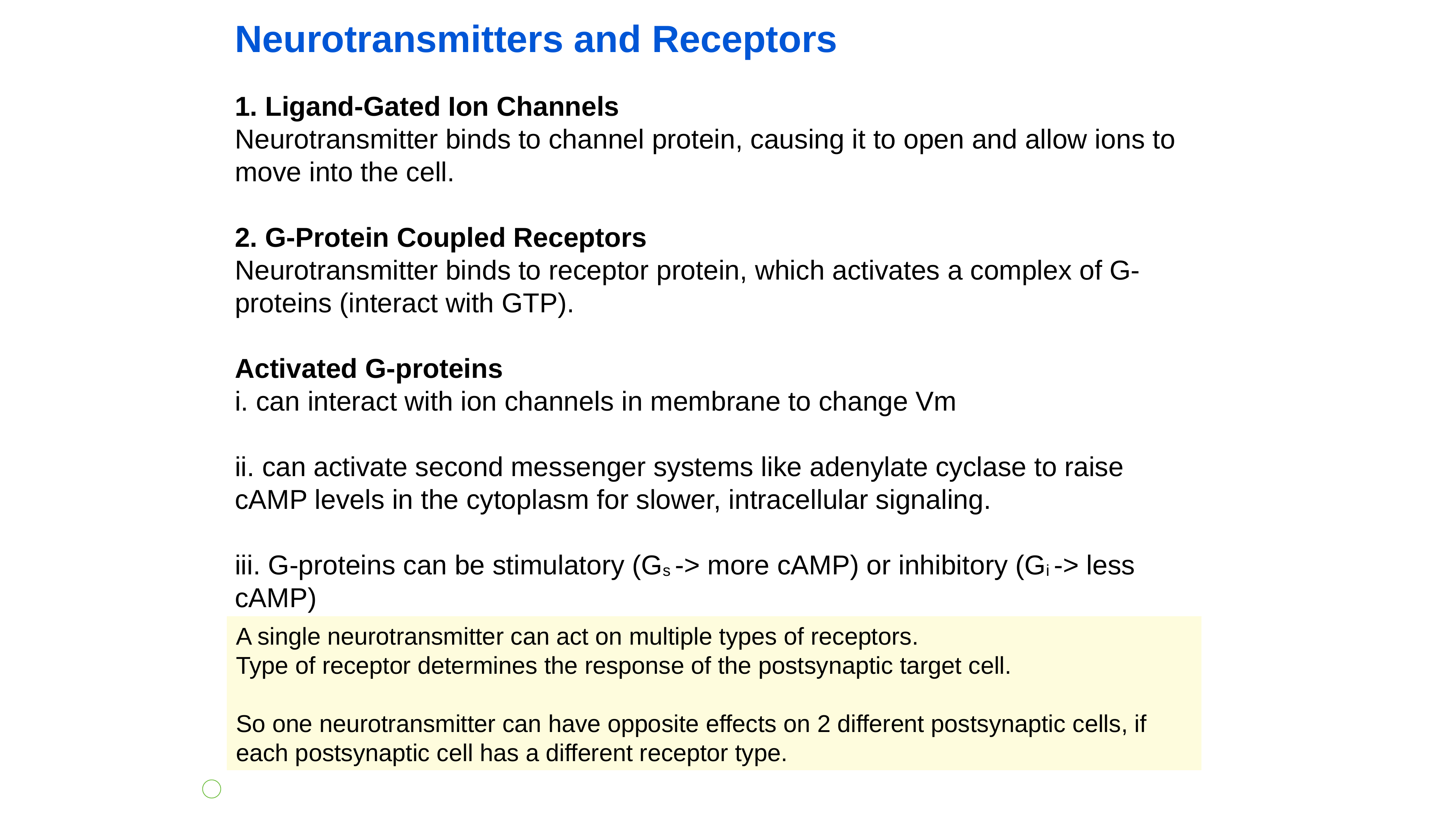

Neurotransmitters and Receptors

1. Ligand-Gated Ion Channels
Neurotransmitter binds to channel protein, causing it to open and allow ions to move into the cell.

2. G-Protein Coupled Receptors
Neurotransmitter binds to receptor protein, which activates a complex of G-proteins (interact with GTP).

Activated G-proteins
i. can interact with ion channels in membrane to change Vm

ii. can activate second messenger systems like adenylate cyclase to raise cAMP levels in the cytoplasm for slower, intracellular signaling.

iii. G-proteins can be stimulatory (Gs -> more cAMP) or inhibitory (Gi -> less cAMP)
A single neurotransmitter can act on multiple types of receptors.
Type of receptor determines the response of the postsynaptic target cell.

So one neurotransmitter can have opposite effects on 2 different postsynaptic cells, if each postsynaptic cell has a different receptor type.